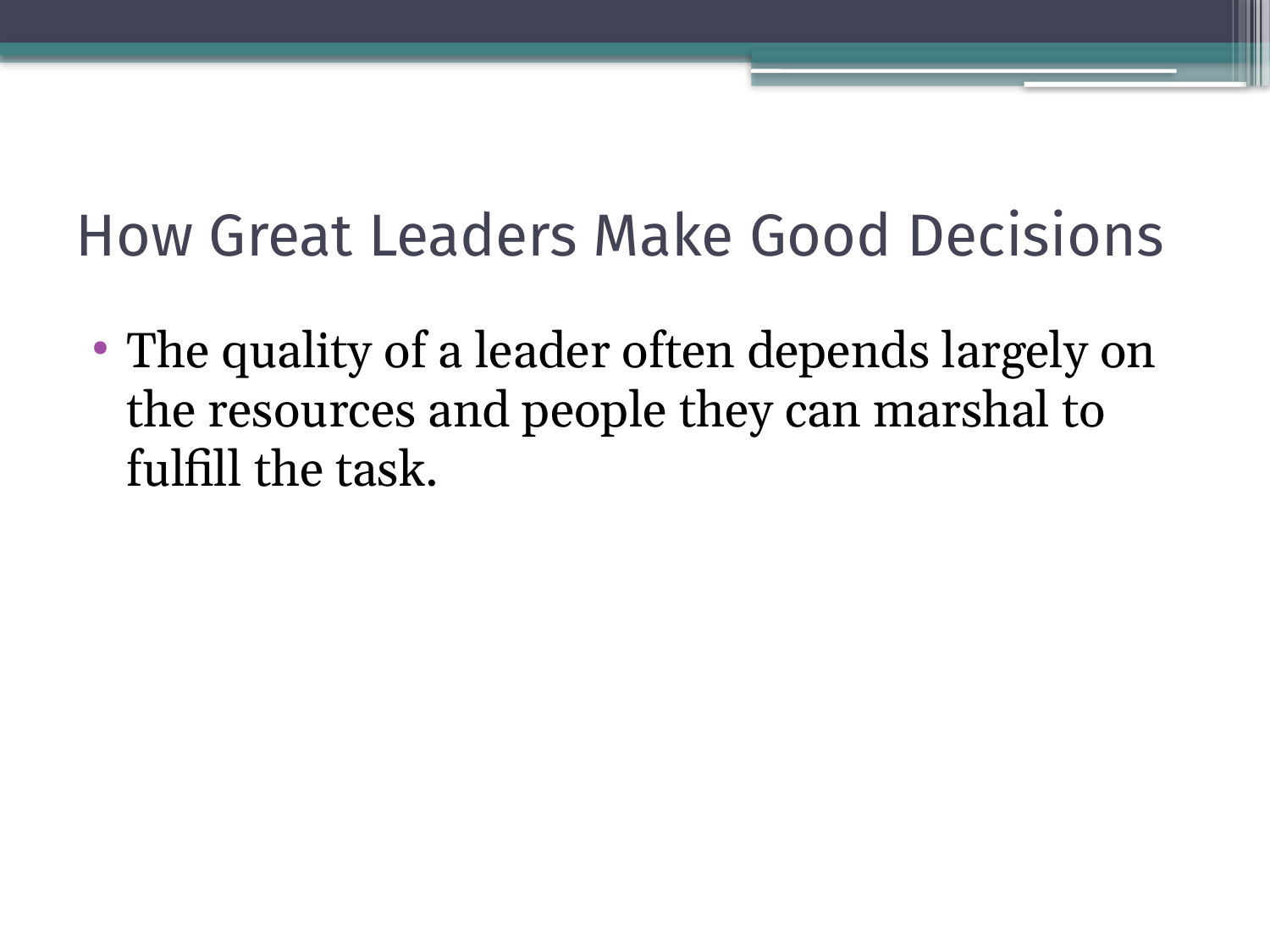

# How Great Leaders Make Good Decisions
The quality of a leader often depends largely on the resources and people they can marshal to fulfill the task.